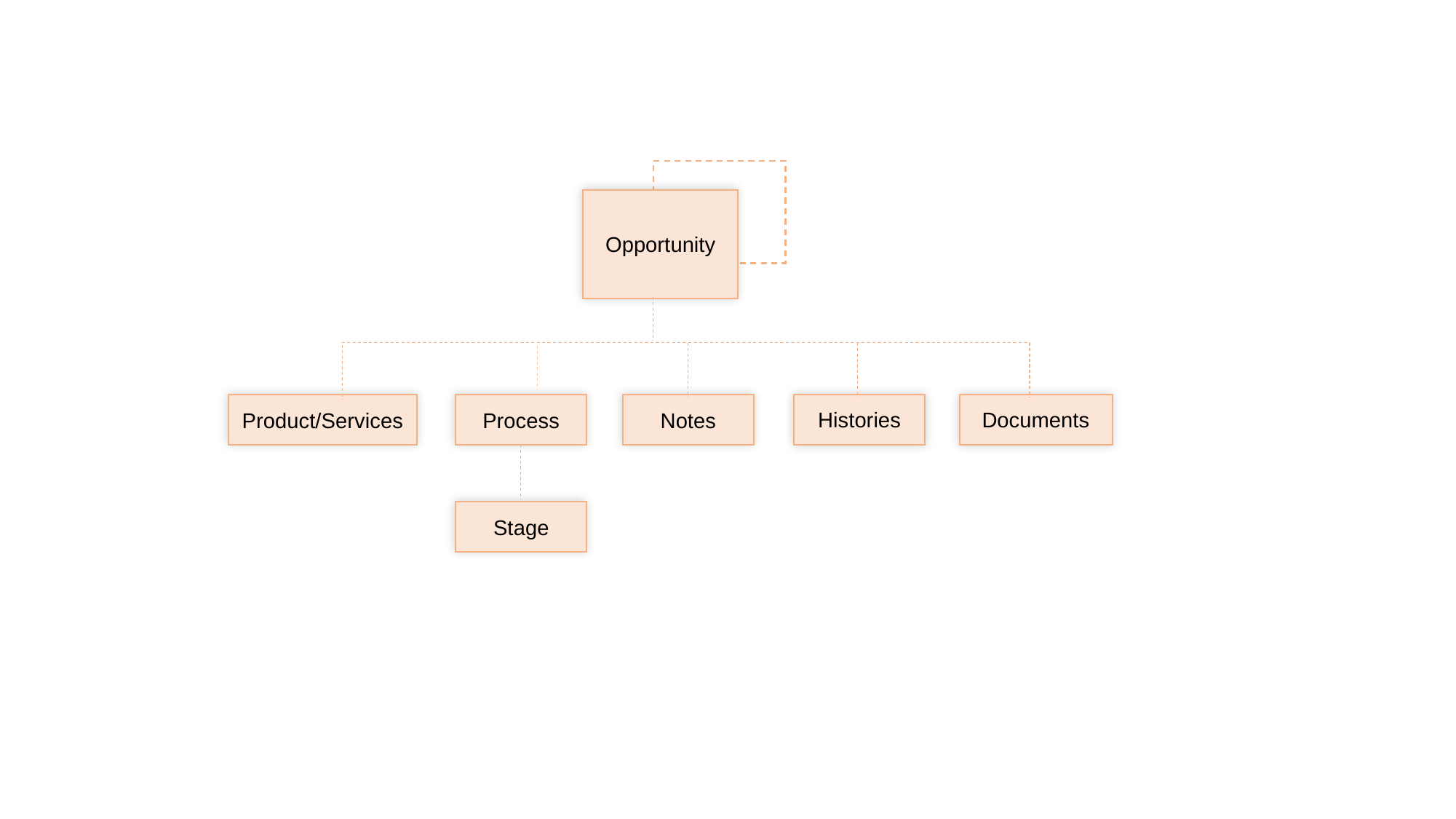

Opportunity
Histories
Documents
Notes
Product/Services
Process
Stage